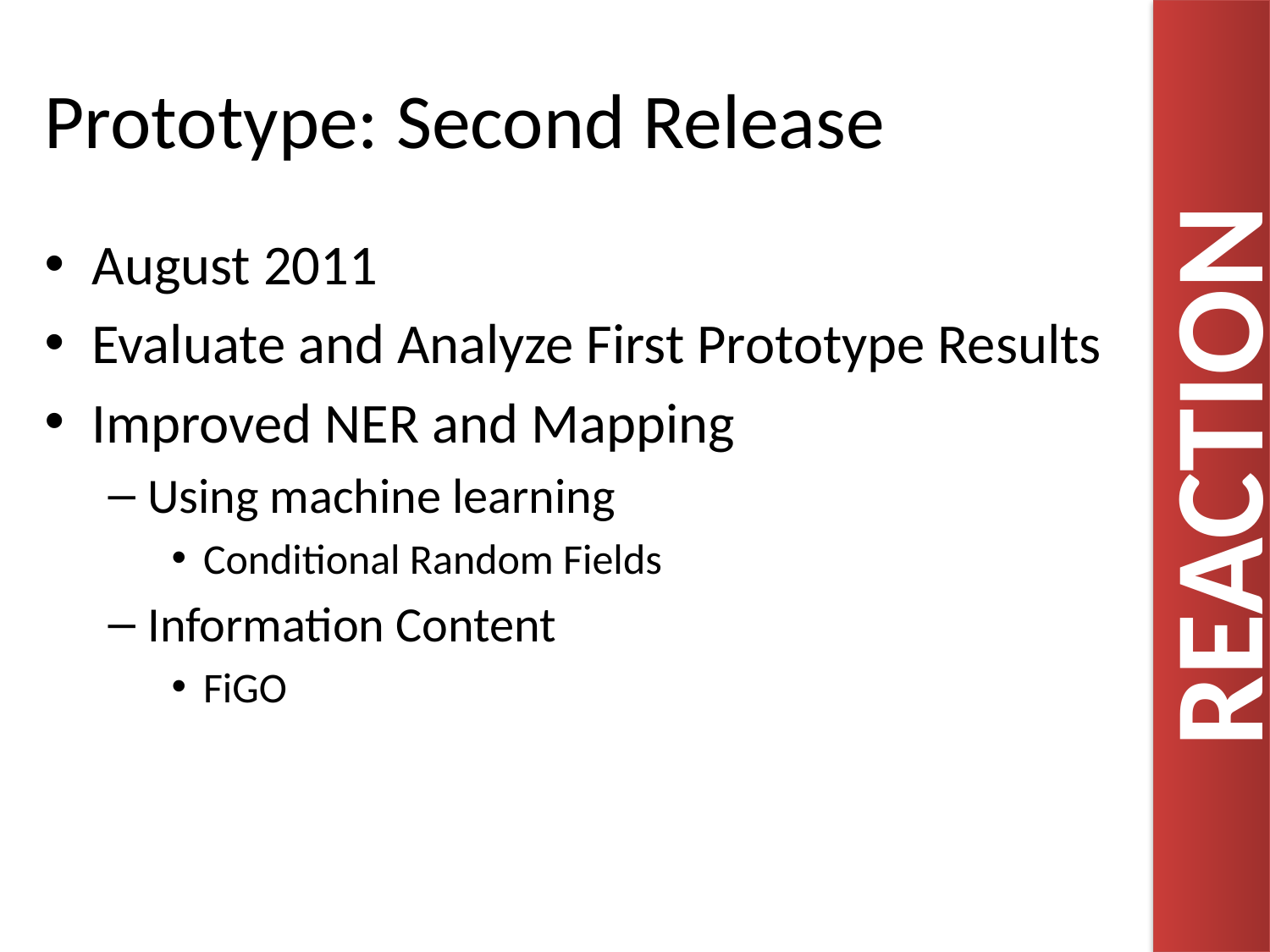

# Prototype: Second Release
August 2011
Evaluate and Analyze First Prototype Results
Improved NER and Mapping
Using machine learning
Conditional Random Fields
Information Content
FiGO